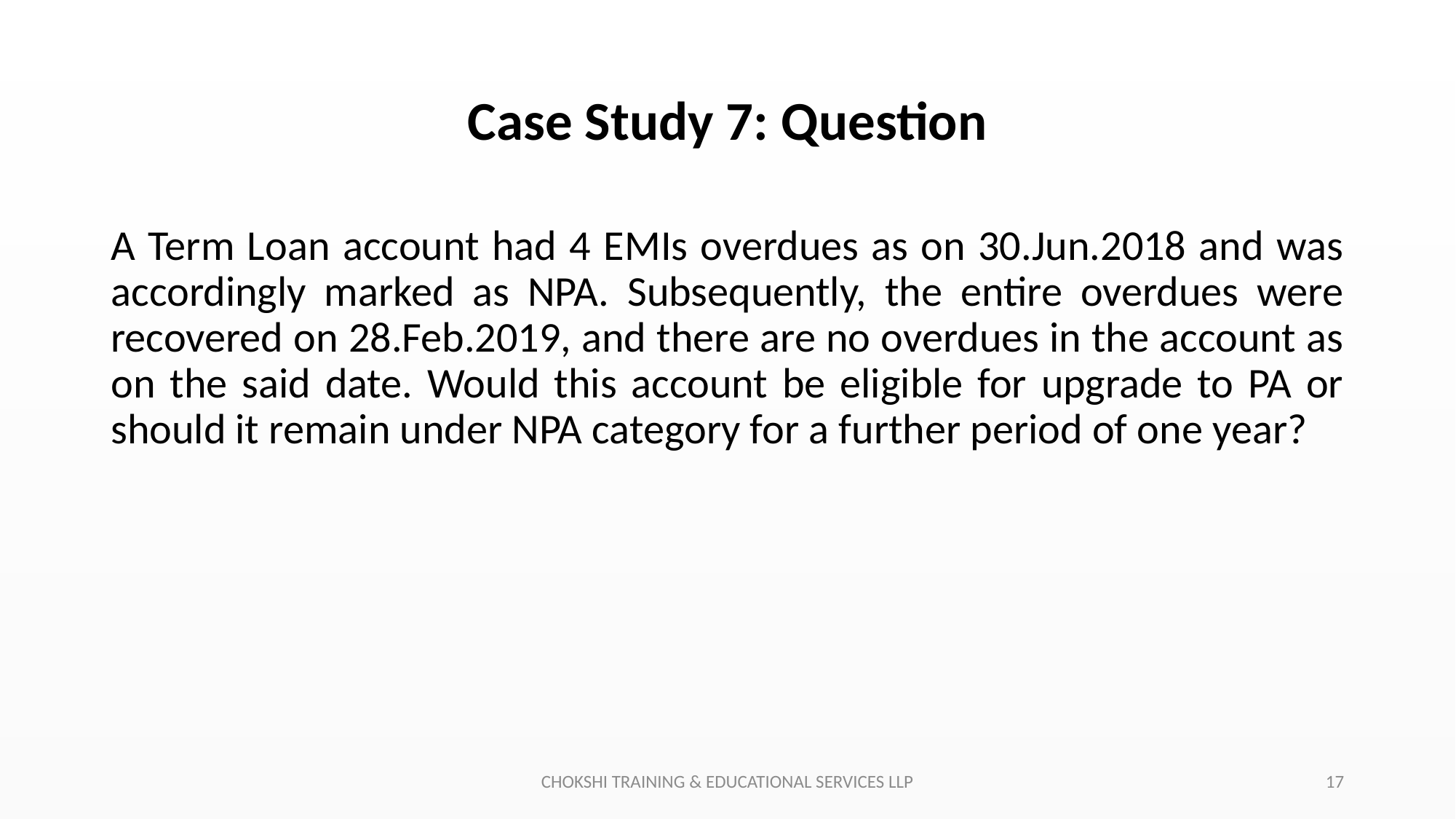

# Case Study 7: Question
A Term Loan account had 4 EMIs overdues as on 30.Jun.2018 and was accordingly marked as NPA. Subsequently, the entire overdues were recovered on 28.Feb.2019, and there are no overdues in the account as on the said date. Would this account be eligible for upgrade to PA or should it remain under NPA category for a further period of one year?

CHOKSHI TRAINING & EDUCATIONAL SERVICES LLP
17